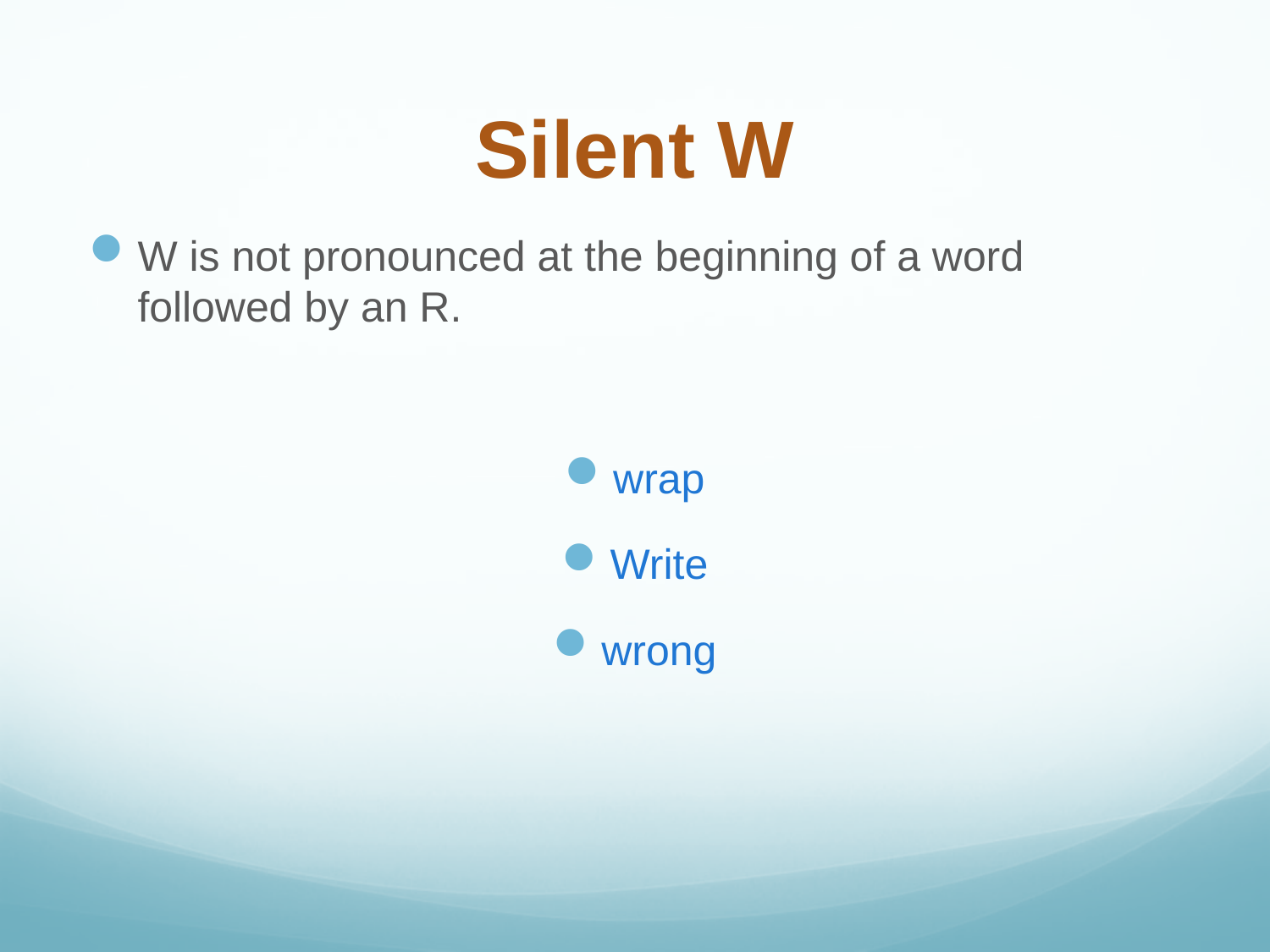

# Silent W
W is not pronounced at the beginning of a word followed by an R.

wrap
Write
 wrong